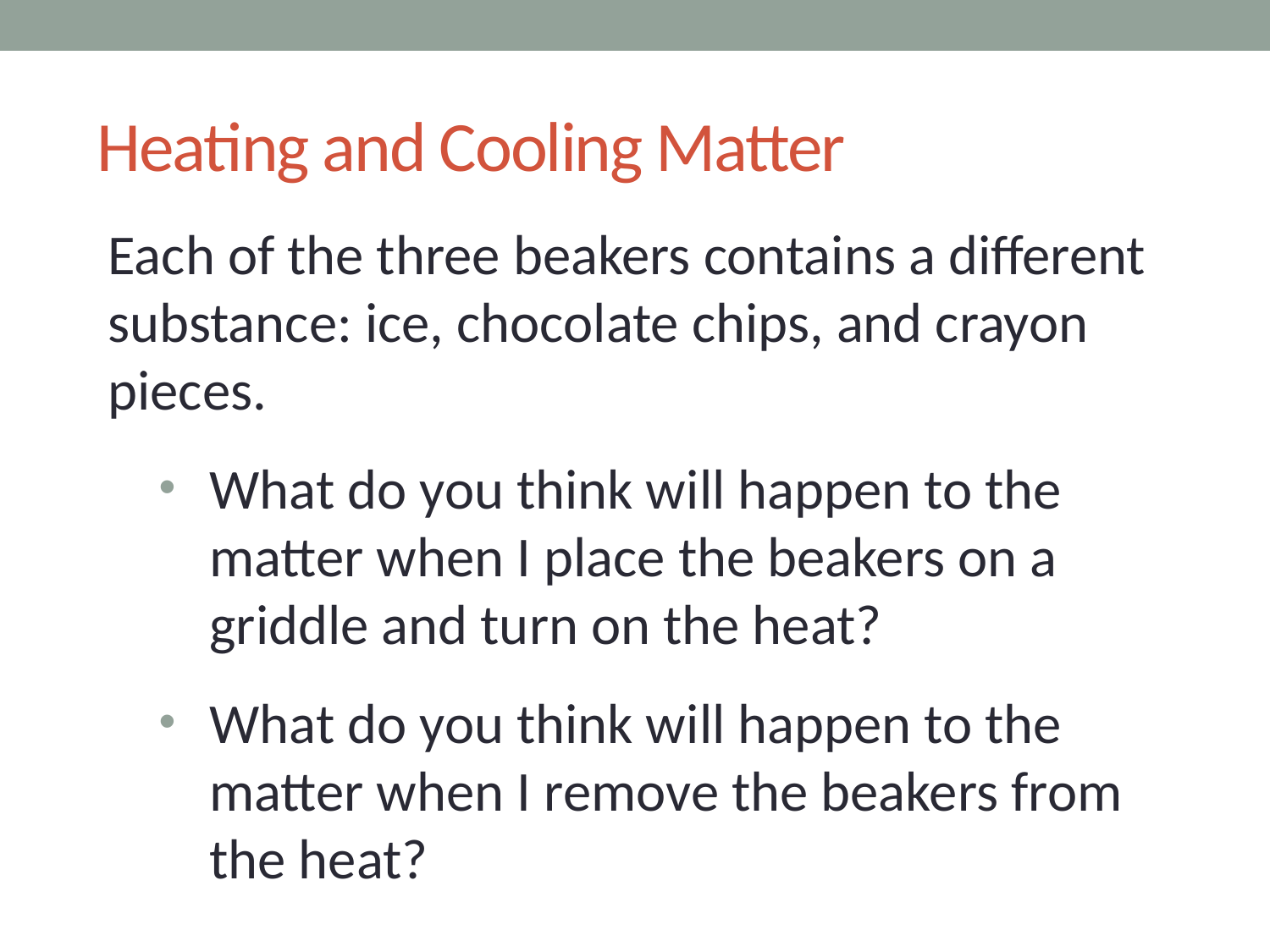

# Heating and Cooling Matter
Each of the three beakers contains a different substance: ice, chocolate chips, and crayon pieces.
What do you think will happen to the matter when I place the beakers on a griddle and turn on the heat?
What do you think will happen to the matter when I remove the beakers from the heat?